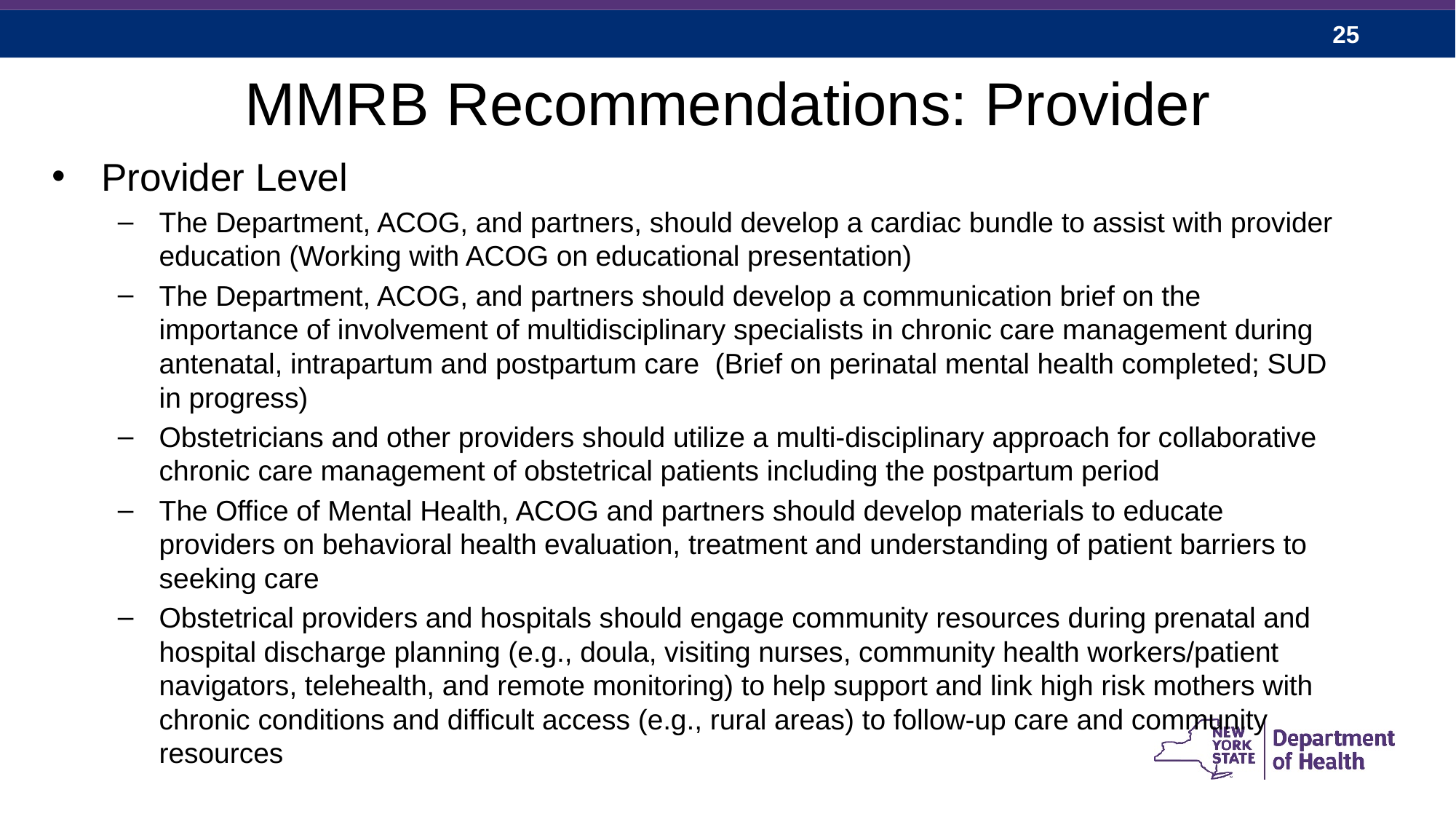

# MMRB Recommendations: Provider
Provider Level
The Department, ACOG, and partners, should develop a cardiac bundle to assist with provider education (Working with ACOG on educational presentation)
The Department, ACOG, and partners should develop a communication brief on the importance of involvement of multidisciplinary specialists in chronic care management during antenatal, intrapartum and postpartum care  (Brief on perinatal mental health completed; SUD in progress)
Obstetricians and other providers should utilize a multi-disciplinary approach for collaborative chronic care management of obstetrical patients including the postpartum period
The Office of Mental Health, ACOG and partners should develop materials to educate providers on behavioral health evaluation, treatment and understanding of patient barriers to seeking care
Obstetrical providers and hospitals should engage community resources during prenatal and hospital discharge planning (e.g., doula, visiting nurses, community health workers/patient navigators, telehealth, and remote monitoring) to help support and link high risk mothers with chronic conditions and difficult access (e.g., rural areas) to follow-up care and community resources